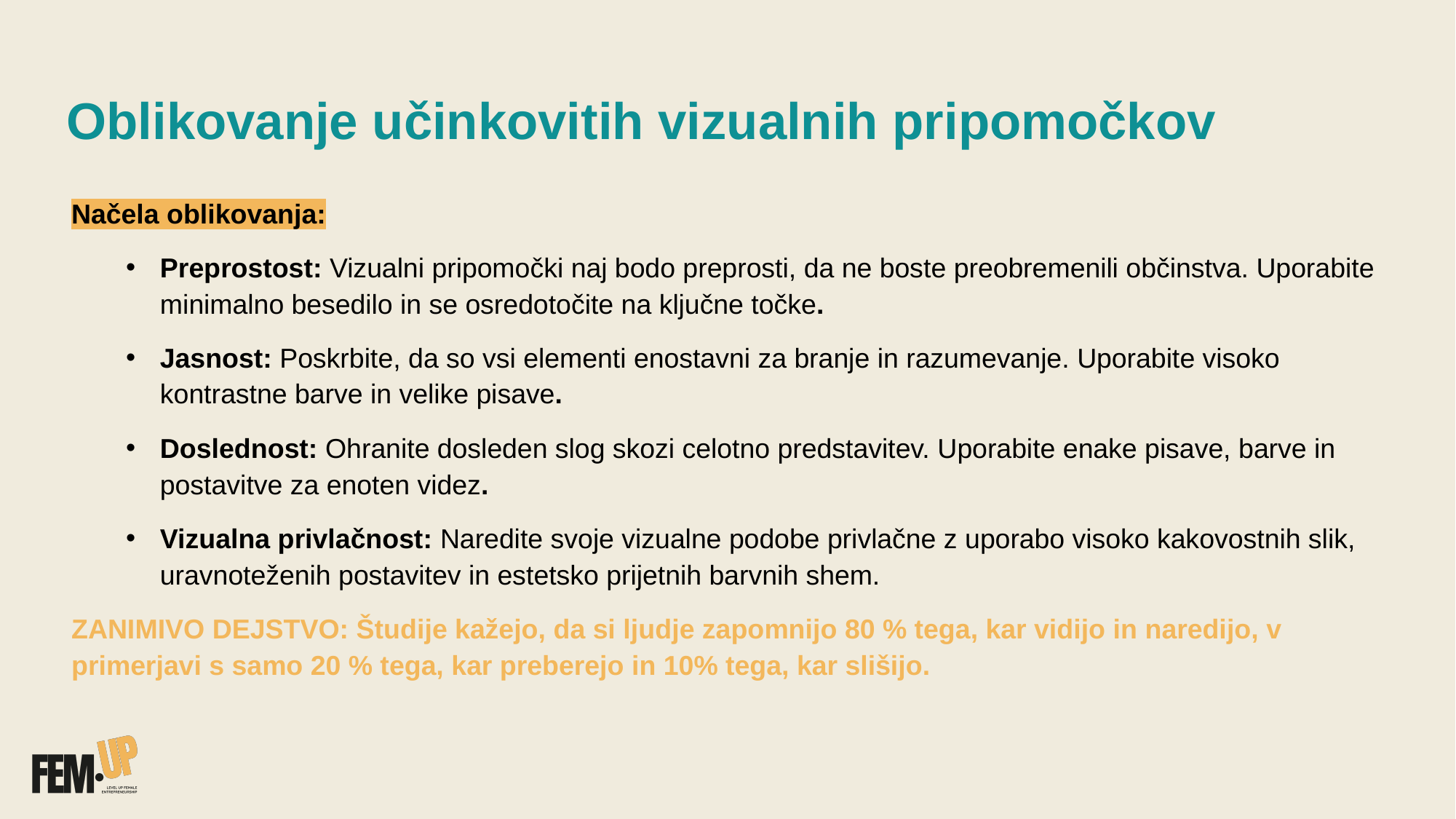

# Oblikovanje učinkovitih vizualnih pripomočkov
Načela oblikovanja:
Preprostost: Vizualni pripomočki naj bodo preprosti, da ne boste preobremenili občinstva. Uporabite minimalno besedilo in se osredotočite na ključne točke.
Jasnost: Poskrbite, da so vsi elementi enostavni za branje in razumevanje. Uporabite visoko kontrastne barve in velike pisave.
Doslednost: Ohranite dosleden slog skozi celotno predstavitev. Uporabite enake pisave, barve in postavitve za enoten videz.
Vizualna privlačnost: Naredite svoje vizualne podobe privlačne z uporabo visoko kakovostnih slik, uravnoteženih postavitev in estetsko prijetnih barvnih shem.
ZANIMIVO DEJSTVO: Študije kažejo, da si ljudje zapomnijo 80 % tega, kar vidijo in naredijo, v primerjavi s samo 20 % tega, kar preberejo in 10% tega, kar slišijo.